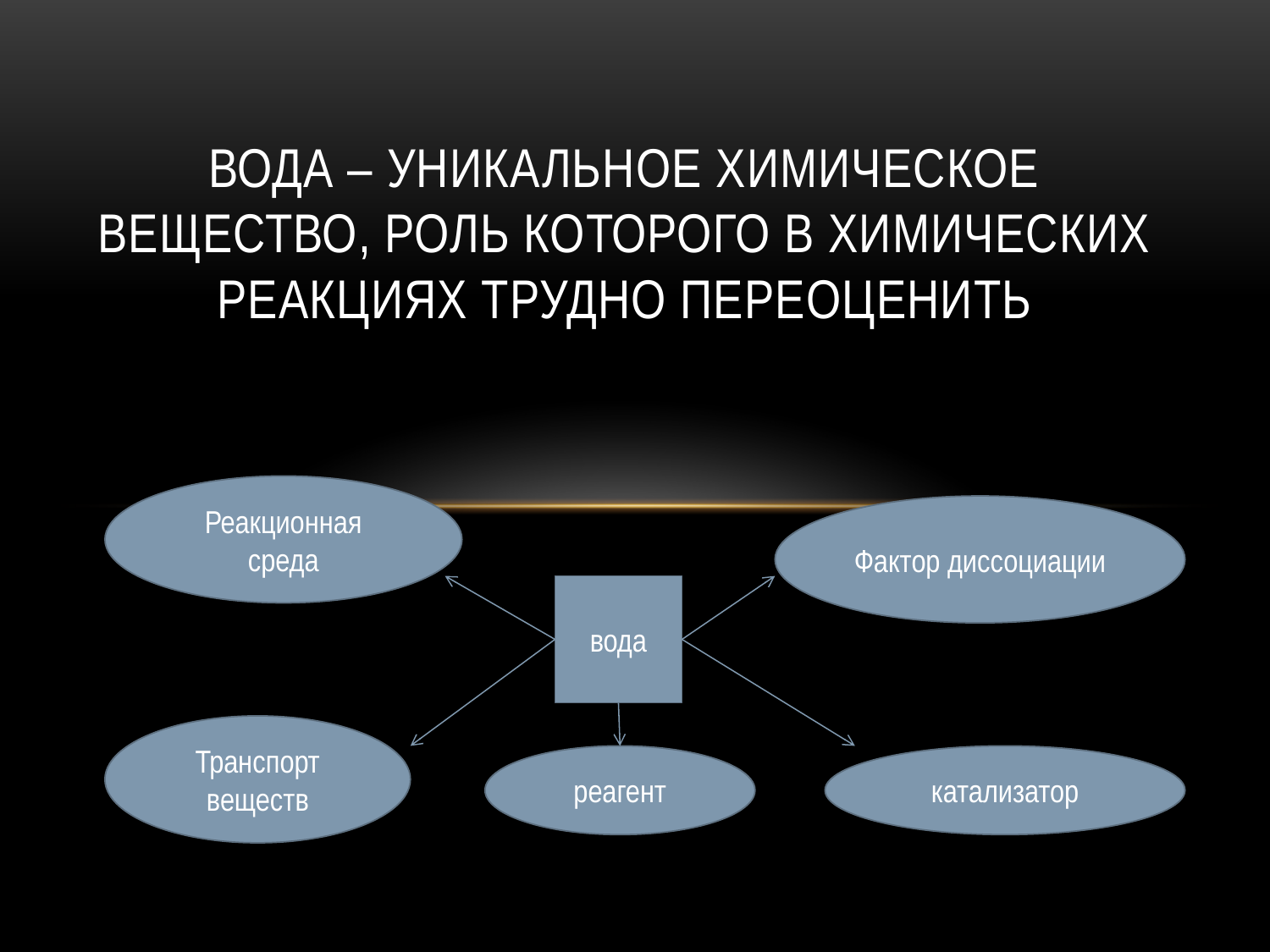

# Вода – уникальное химическое вещество, роль которого в химических реакциях трудно переоценить
Реакционная среда
Фактор диссоциации
вода
Транспорт веществ
реагент
катализатор